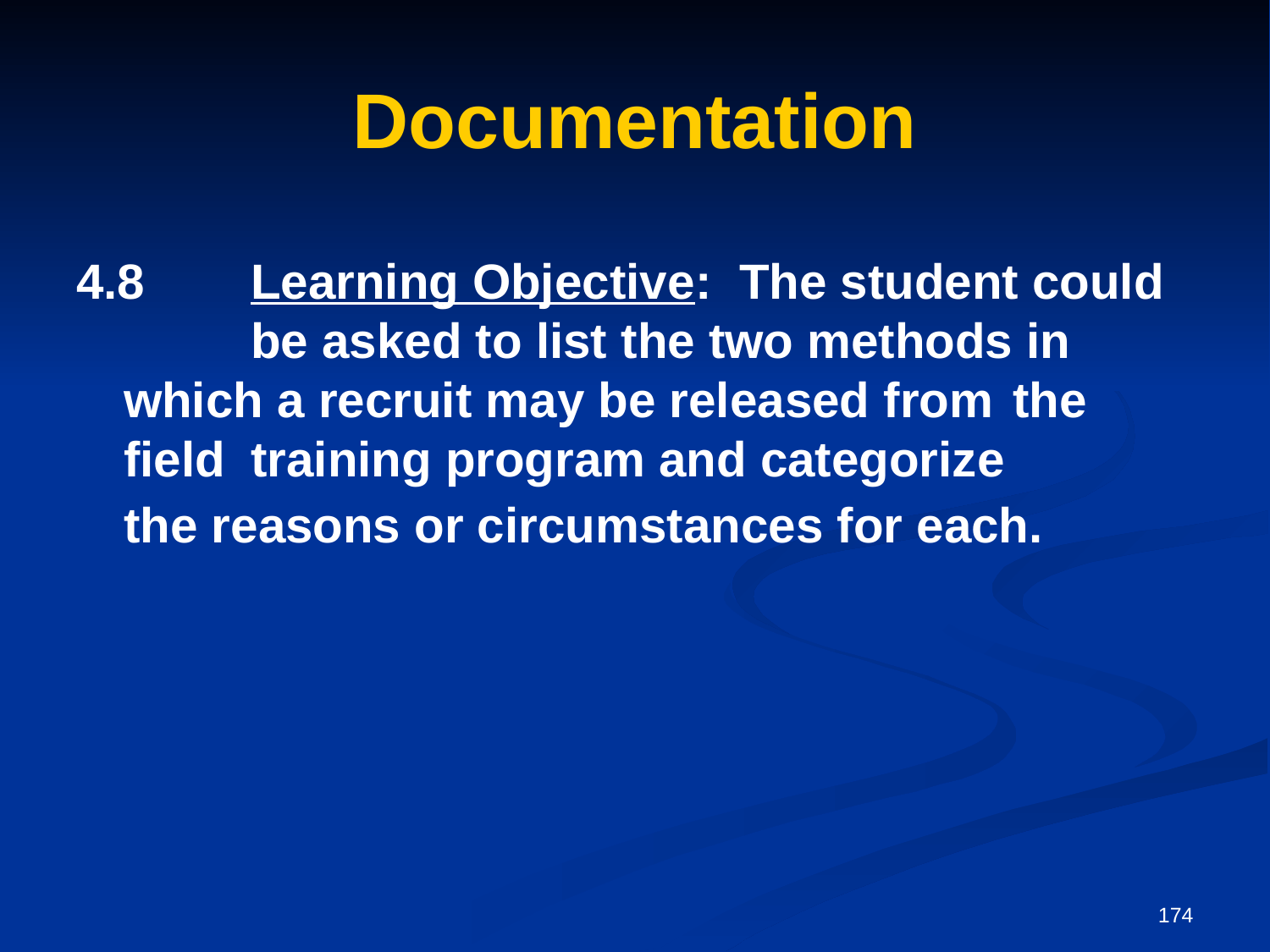

# Documentation
4.8	Learning Objective:  The student could 	be asked to list the two methods in 	which a recruit may be released from 	the 	field 	training program and categorize 	the reasons or circumstances for each.
174